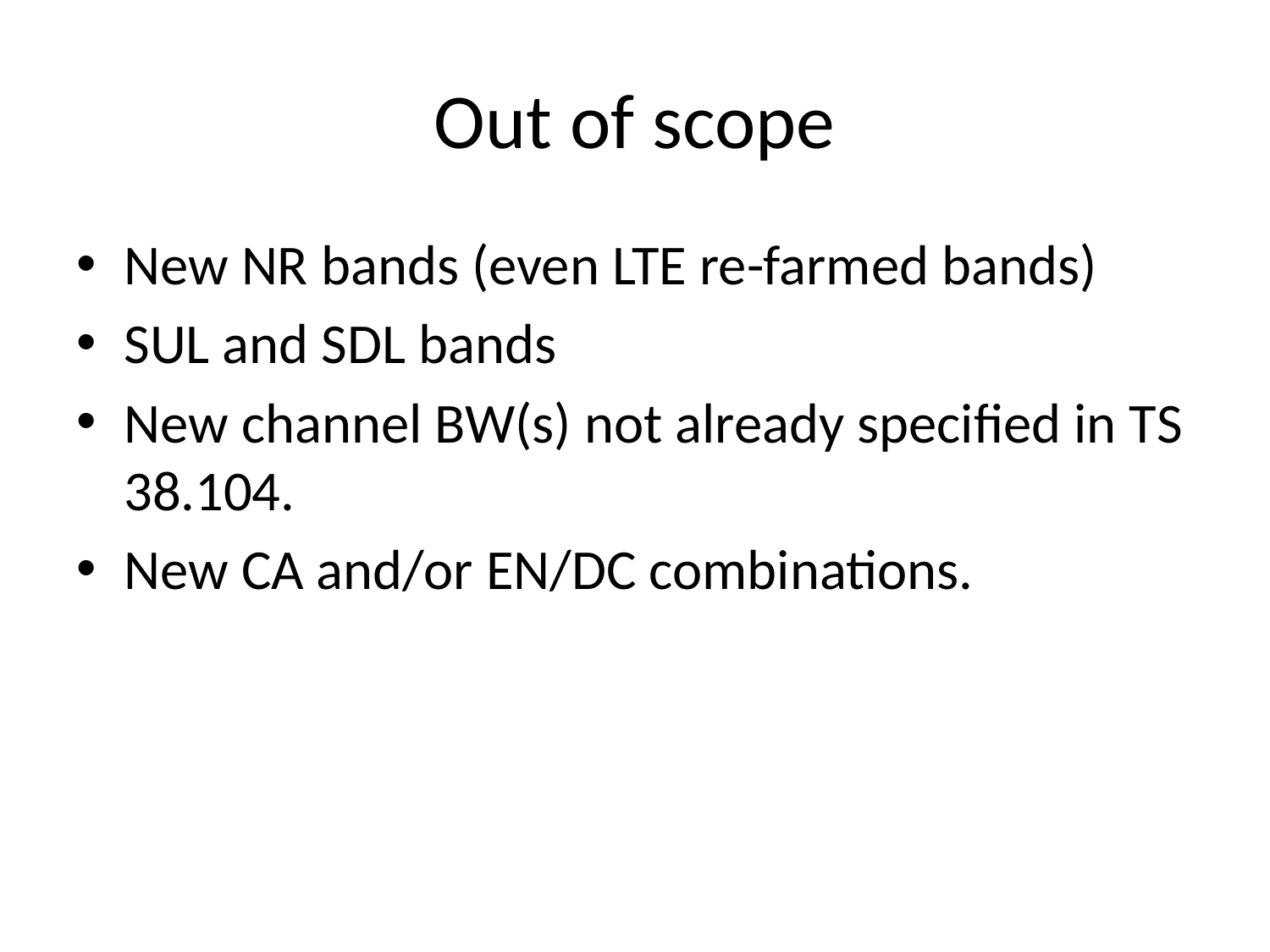

# Out of scope
New NR bands (even LTE re-farmed bands)
SUL and SDL bands
New channel BW(s) not already specified in TS 38.104.
New CA and/or EN/DC combinations.